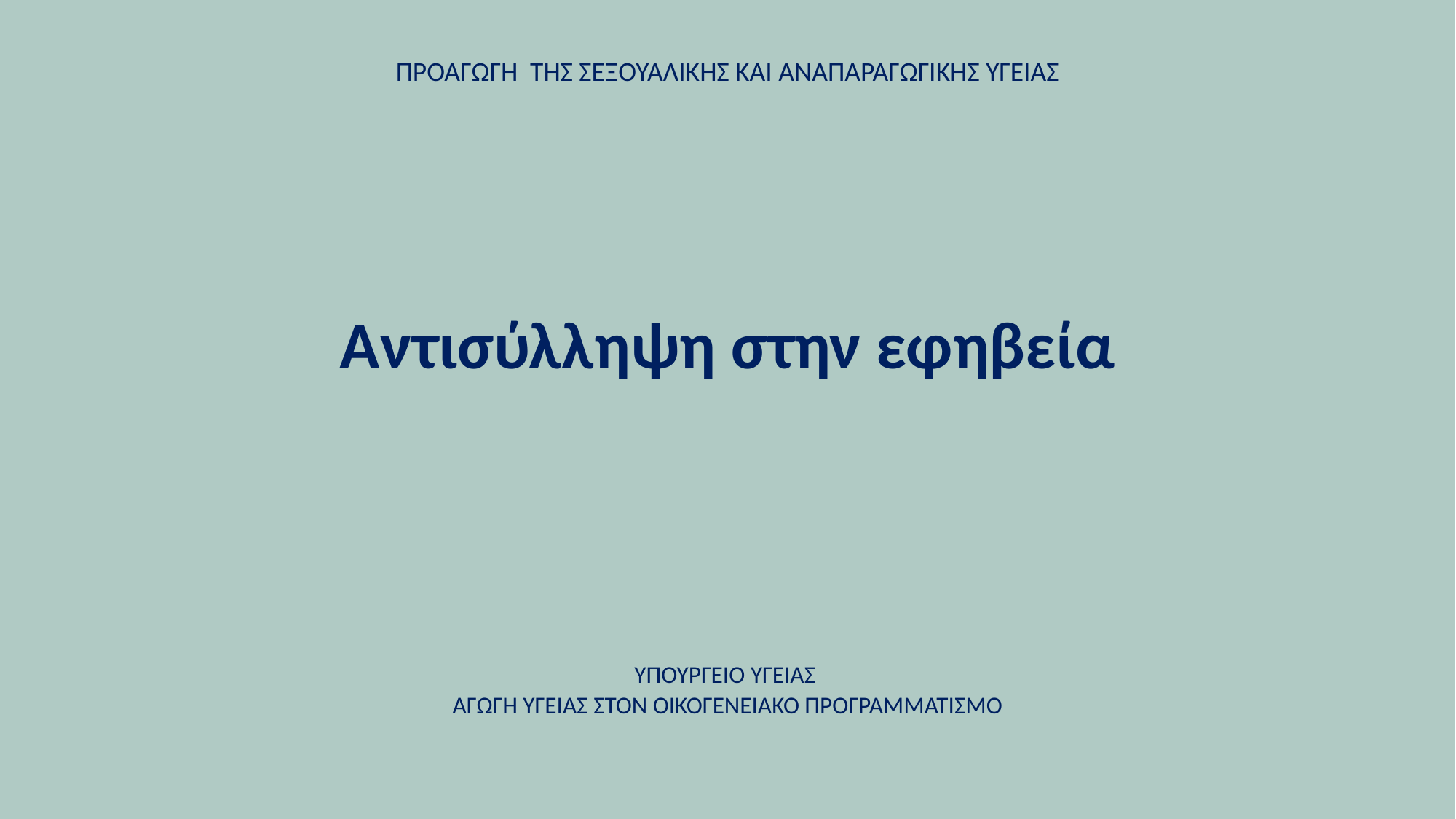

ΠΡΟΑΓΩΓΗ  ΤΗΣ ΣΕΞΟΥΑΛΙΚΗΣ ΚΑΙ ΑΝΑΠΑΡΑΓΩΓΙΚΗΣ ΥΓΕΙΑΣ
# Αντισύλληψη στην εφηβεία

YΠΟΥΡΓΕΙΟ ΥΓΕΙΑΣ
ΑΓΩΓΗ ΥΓΕΙΑΣ ΣΤΟΝ ΟΙΚΟΓΕΝΕΙΑΚΟ ΠΡΟΓΡΑΜΜΑΤΙΣΜΟ